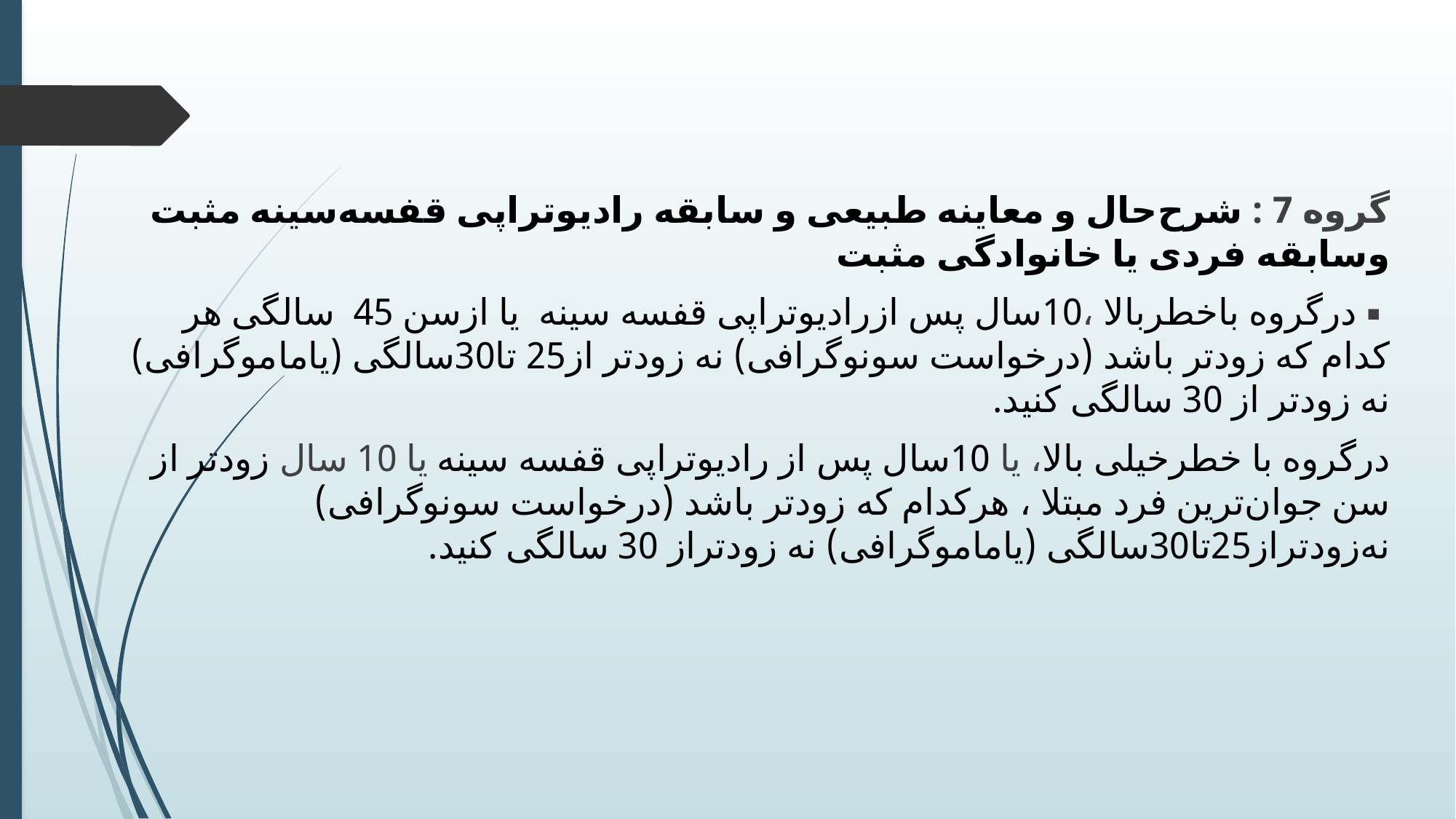

#
گروه 7 : شرح‌حال و ‌‌معاینه ‌طبیعی و ‌سابقه ‌رادیوتراپی ‌قفسه‌سینه ‌مثبت و‌سابقه‌ فردی ‌یا‌ خانوادگی‌ مثبت
 ▪ در‌گروه ‌با‌خطر‌بالا ،‌‌10‌سال ‌پس ‌از‌رادیوتراپی ‌قفسه‌ سینه ‌ یا ‌از‌سن ‌45  ‌سالگی‌ هر‌ کدام‌ که‌ زودتر‌ باشد (‌درخواست‌ سونوگرافی‌) نه ‌زودتر ‌از‌25 ‌تا‌30‌سالگی (‌یا‌ماموگرافی‌) نه ‌زودتر ‌از‌ 30 سالگی ‌کنید.‌
در‌گروه ‌با‌ خطر‌خیلی ‌بالا، یا ‌‌10‌سال ‌پس ‌از‌ رادیوتراپی ‌قفسه‌ سینه ‌یا 10 سال ‌زودتر ‌از‌ سن ‌جوان‌ترین ‌فرد‌ مبتلا ، هر‌کدام‌ که‌ زودتر‌ باشد (‌درخواست‌ سونوگرافی‌) نه‌زودتر‌از‌25‌تا‌30‌سالگی (‌یا‌ماموگرافی‌) نه ‌زودتر‌از‌ 30 سالگی ‌کنید.‌